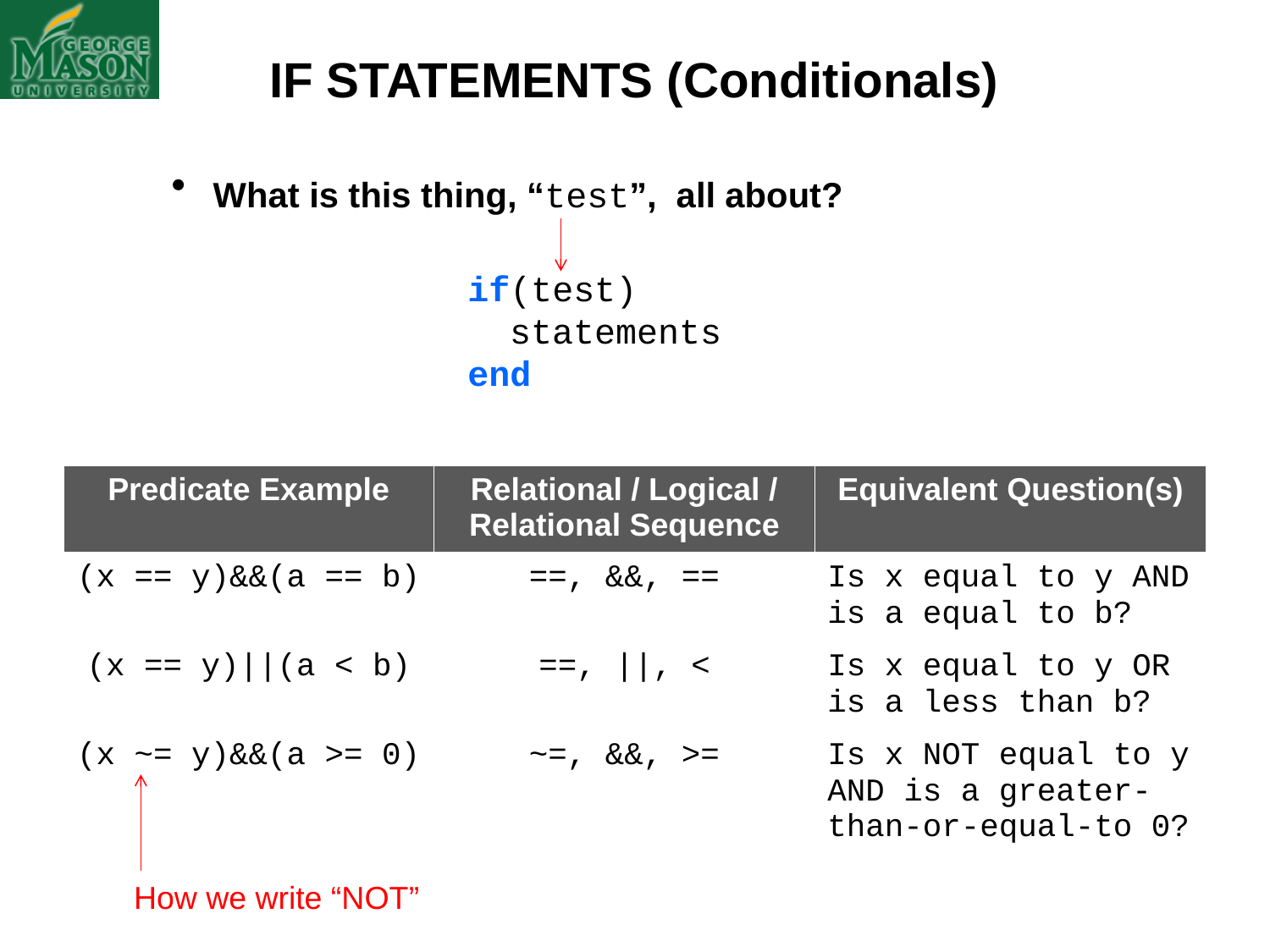

IF STATEMENTS (Conditionals)
 What is this thing, “test”,  all about?

		  if(test)
	          statements
		  end
| Predicate Example | Relational / Logical / Relational Sequence | Equivalent Question(s) |
| --- | --- | --- |
| (x == y)&&(a == b) | ==, &&, == | Is x equal to y AND is a equal to b? |
| (x == y)||(a < b) | ==, ||, < | Is x equal to y OR is a less than b? |
| (x ~= y)&&(a >= 0) | ~=, &&, >= | Is x NOT equal to y AND is a greater-than-or-equal-to 0? |
How we write “NOT”